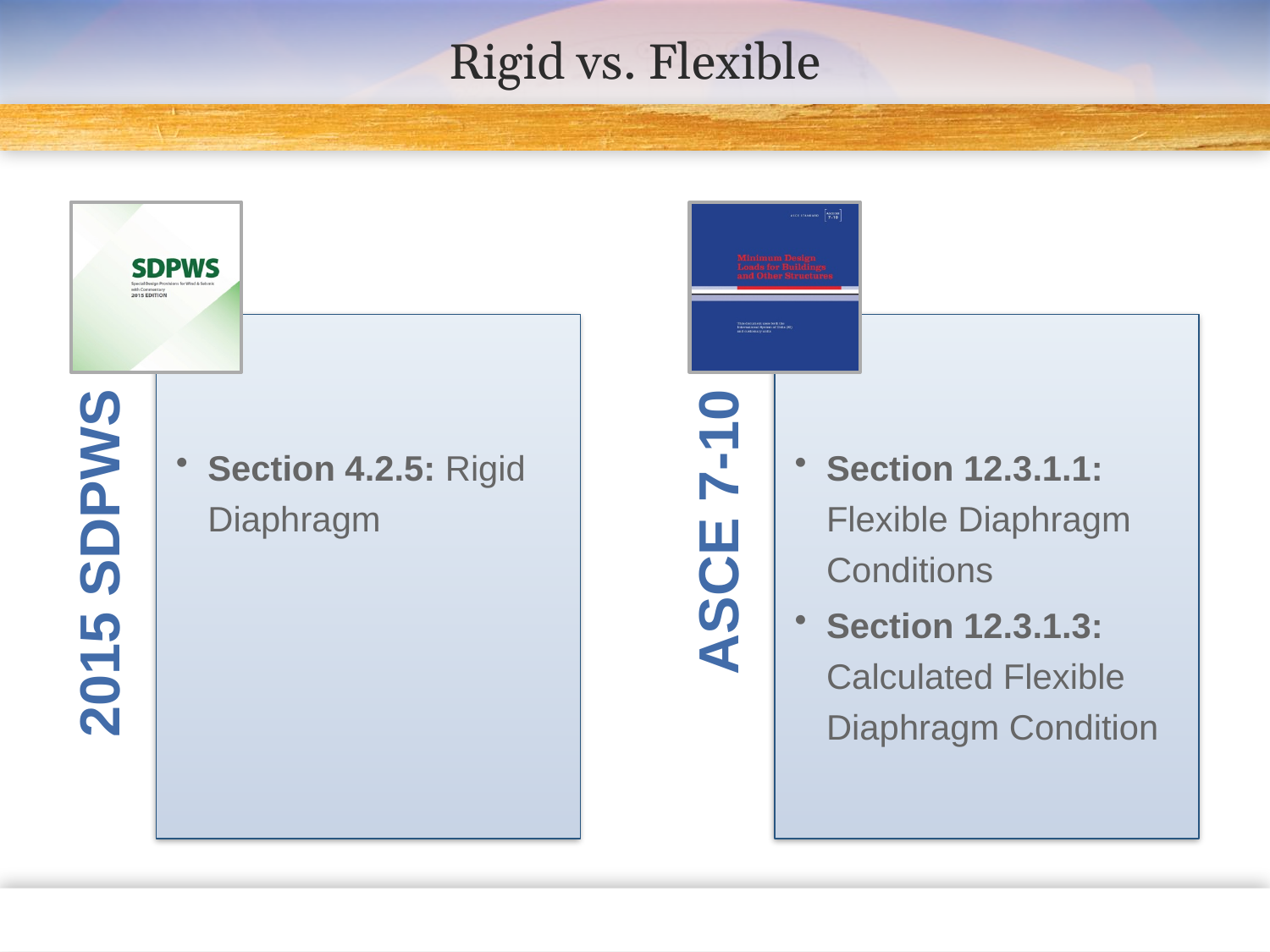

# Rigid vs. Flexible
2015 SDPWS

Section 4.2.5: Rigid Diaphragm
ASCE 7-10

Section 12.3.1.1: Flexible Diaphragm Conditions
Section 12.3.1.3: Calculated Flexible Diaphragm Condition